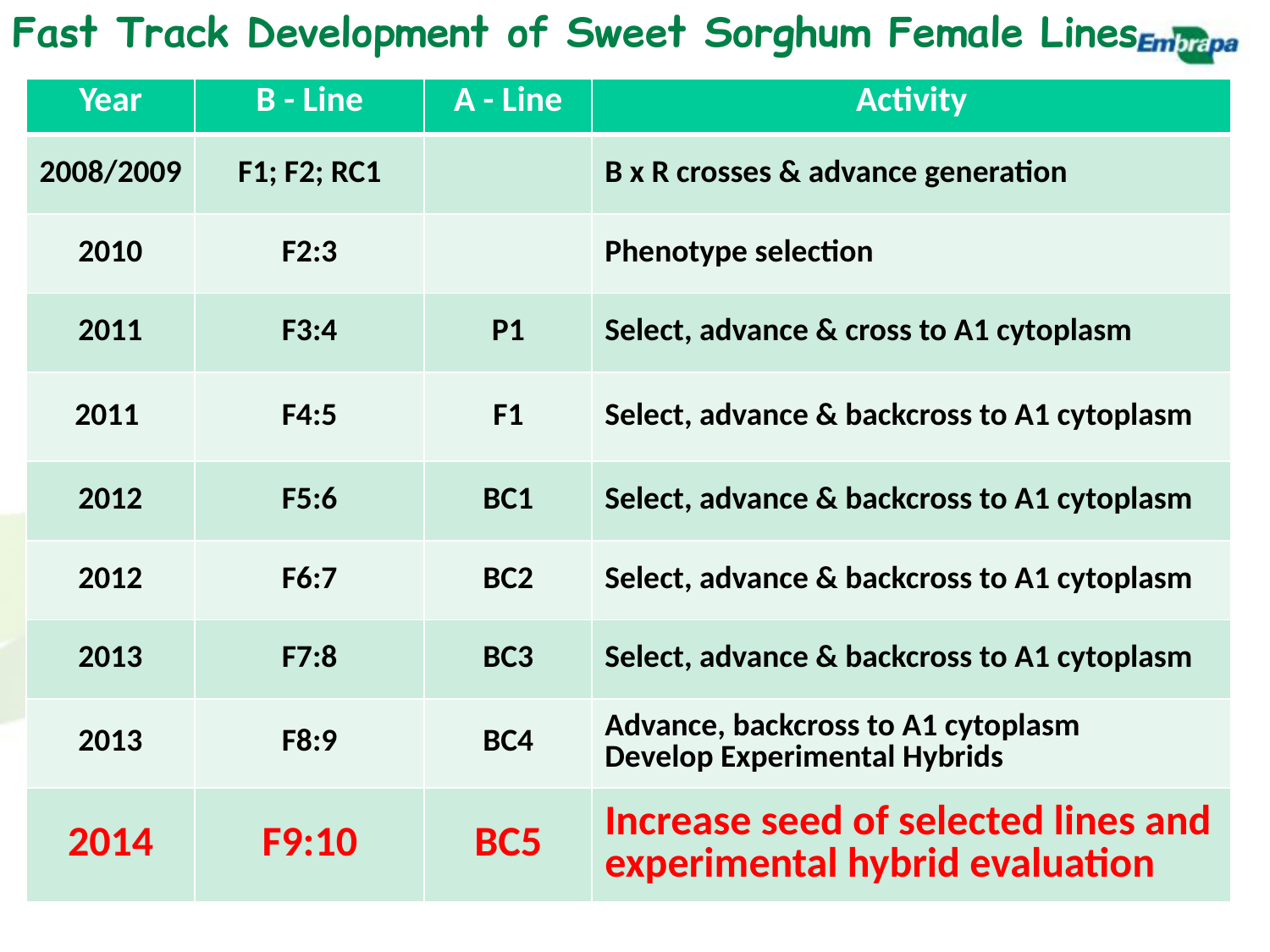

Fast Track Development of Sweet Sorghum Female Lines
| Year | B - Line | A - Line | Activity |
| --- | --- | --- | --- |
| 2008/2009 | F1; F2; RC1 |  | B x R crosses & advance generation |
| 2010 | F2:3 |  | Phenotype selection |
| 2011 | F3:4 | P1 | Select, advance & cross to A1 cytoplasm |
| 2011 | F4:5 | F1 | Select, advance & backcross to A1 cytoplasm |
| 2012 | F5:6 | BC1 | Select, advance & backcross to A1 cytoplasm |
| 2012 | F6:7 | BC2 | Select, advance & backcross to A1 cytoplasm |
| 2013 | F7:8 | BC3 | Select, advance & backcross to A1 cytoplasm |
| 2013 | F8:9 | BC4 | Advance, backcross to A1 cytoplasm Develop Experimental Hybrids |
| 2014 | F9:10 | BC5 | Increase seed of selected lines and experimental hybrid evaluation |